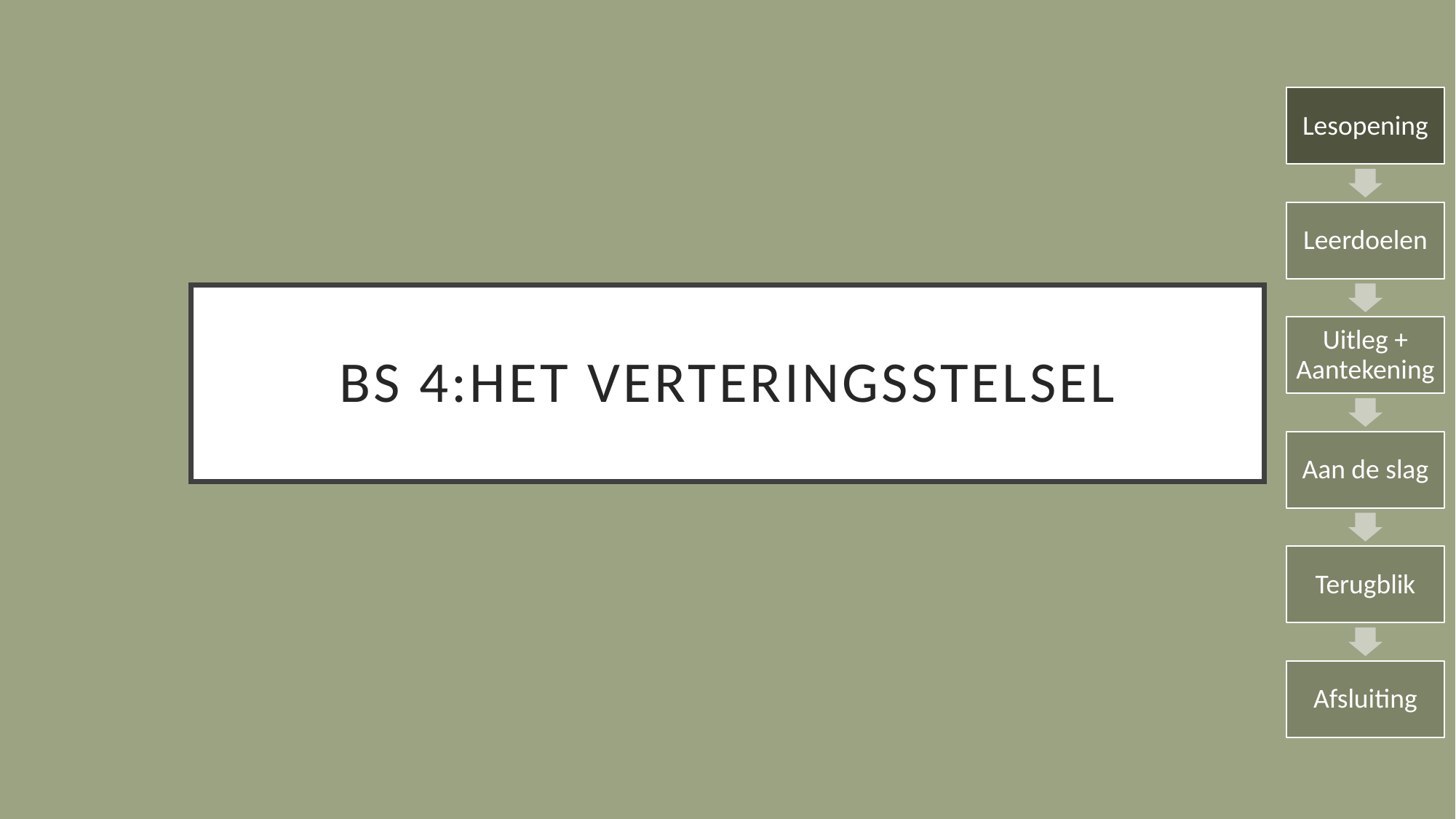

Lesopening

Leerdoelen

Uitleg + Aantekening

Aan de slag

Terugblik

Afsluiting
# BS 4:Het verteringsstelsel